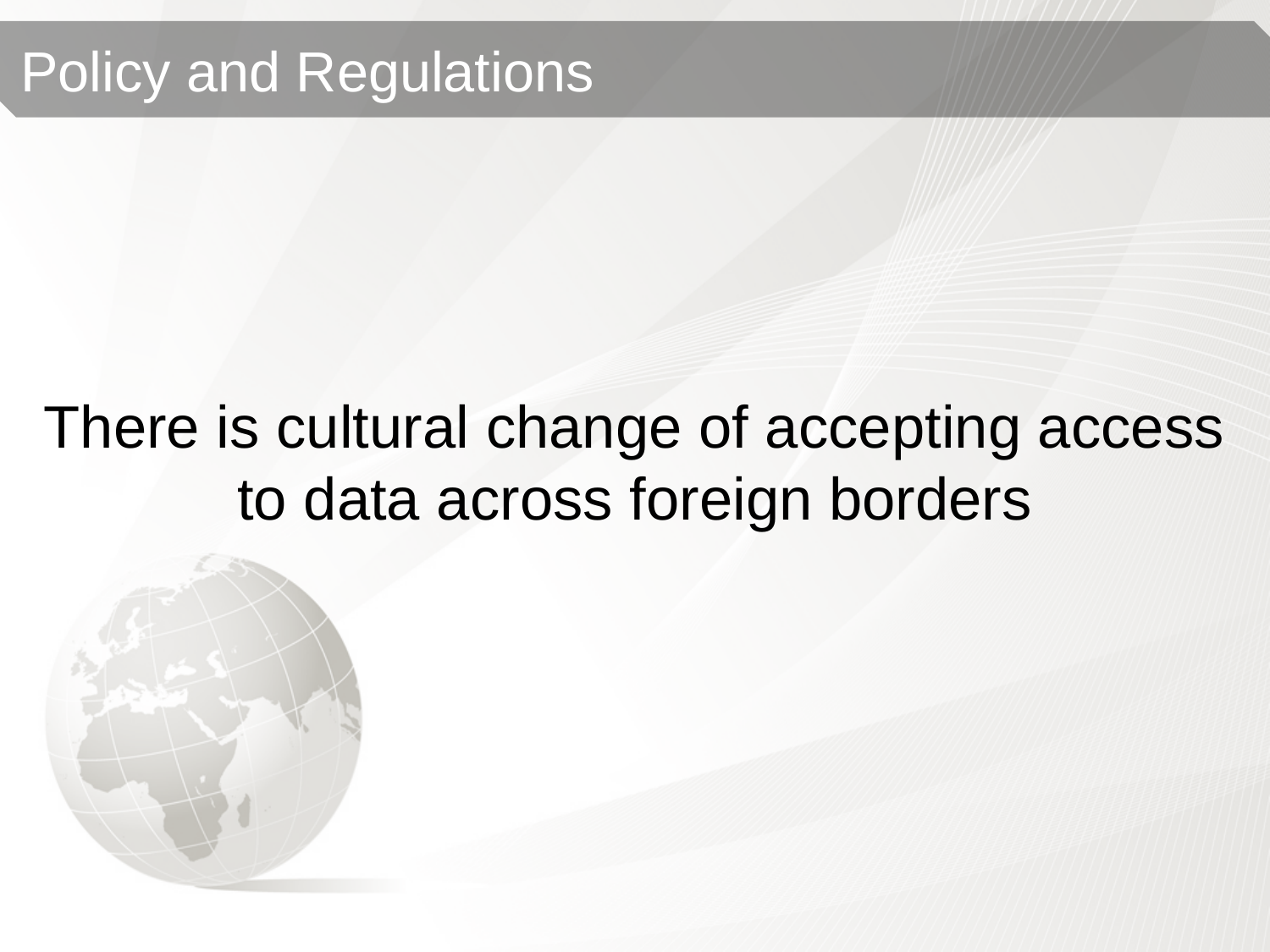

There is cultural change of accepting access to data across foreign borders